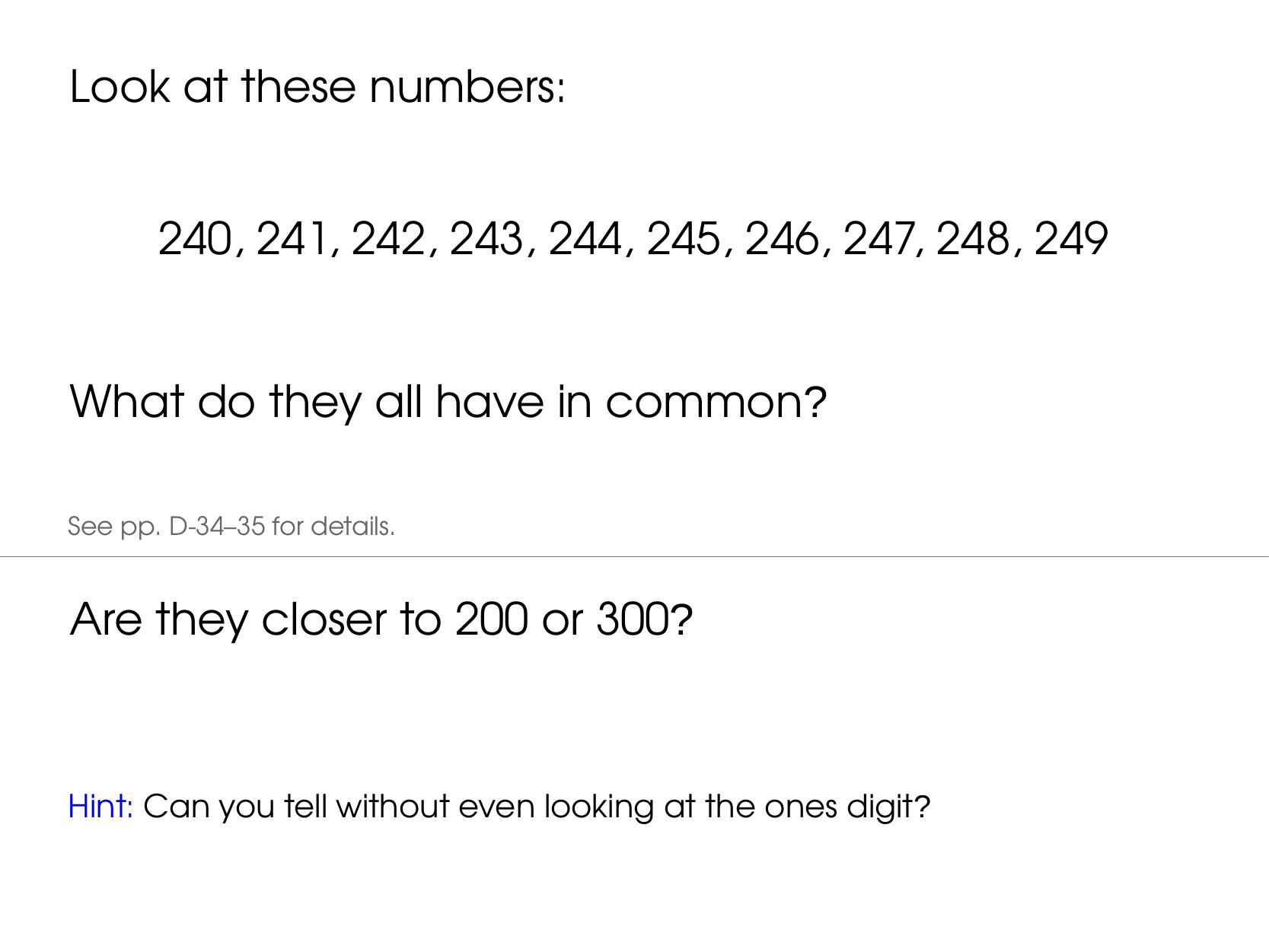

Look at these numbers:
240, 241, 242, 243, 244, 245, 246, 247, 248, 249
What do they all have in common?
See pp. D-34–35 for details.
Are they closer to 200 or 300?
Hint: Can you tell without even looking at the ones digit?